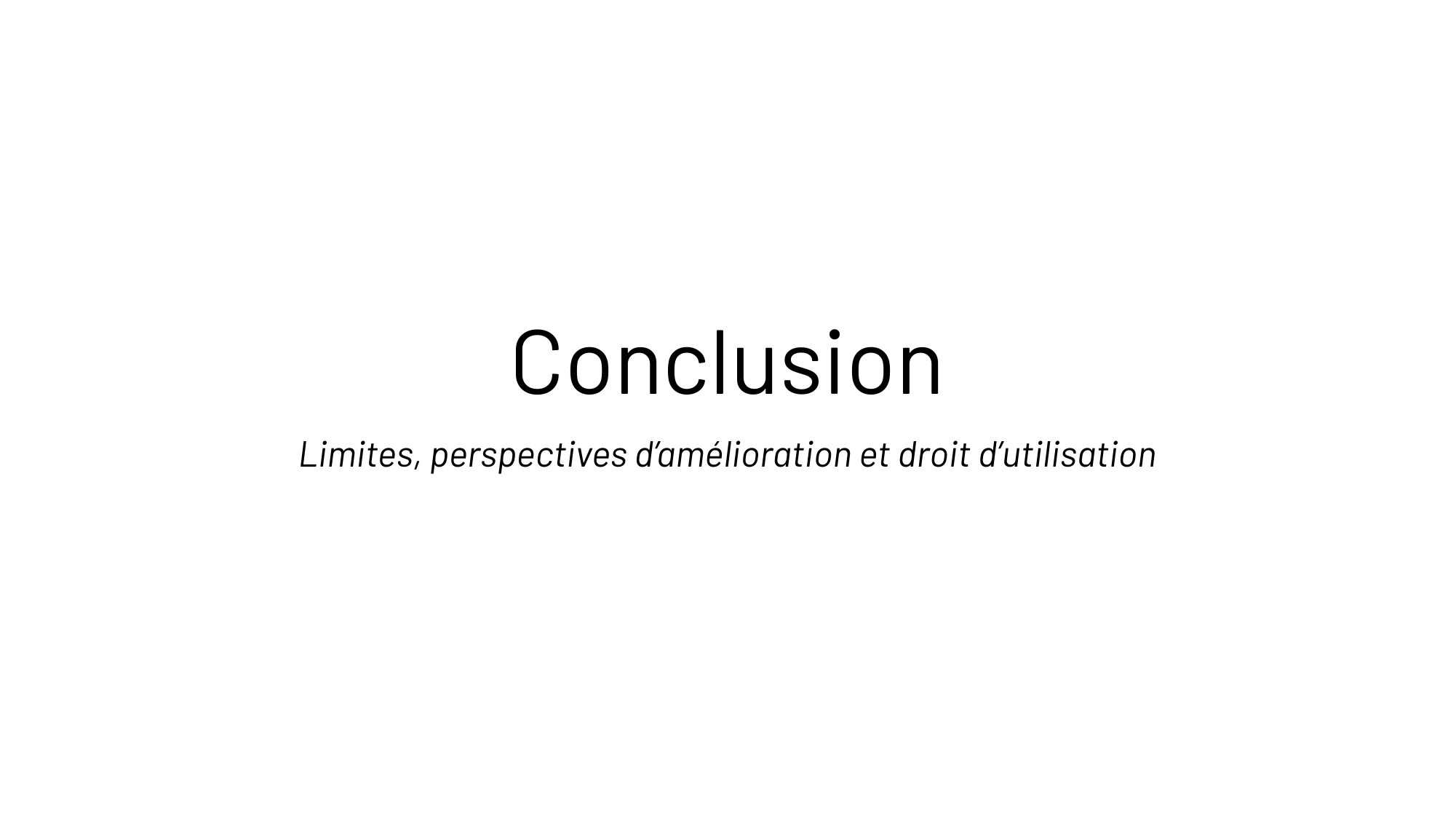

# Conclusion
Limites, perspectives d’amélioration et droit d’utilisation